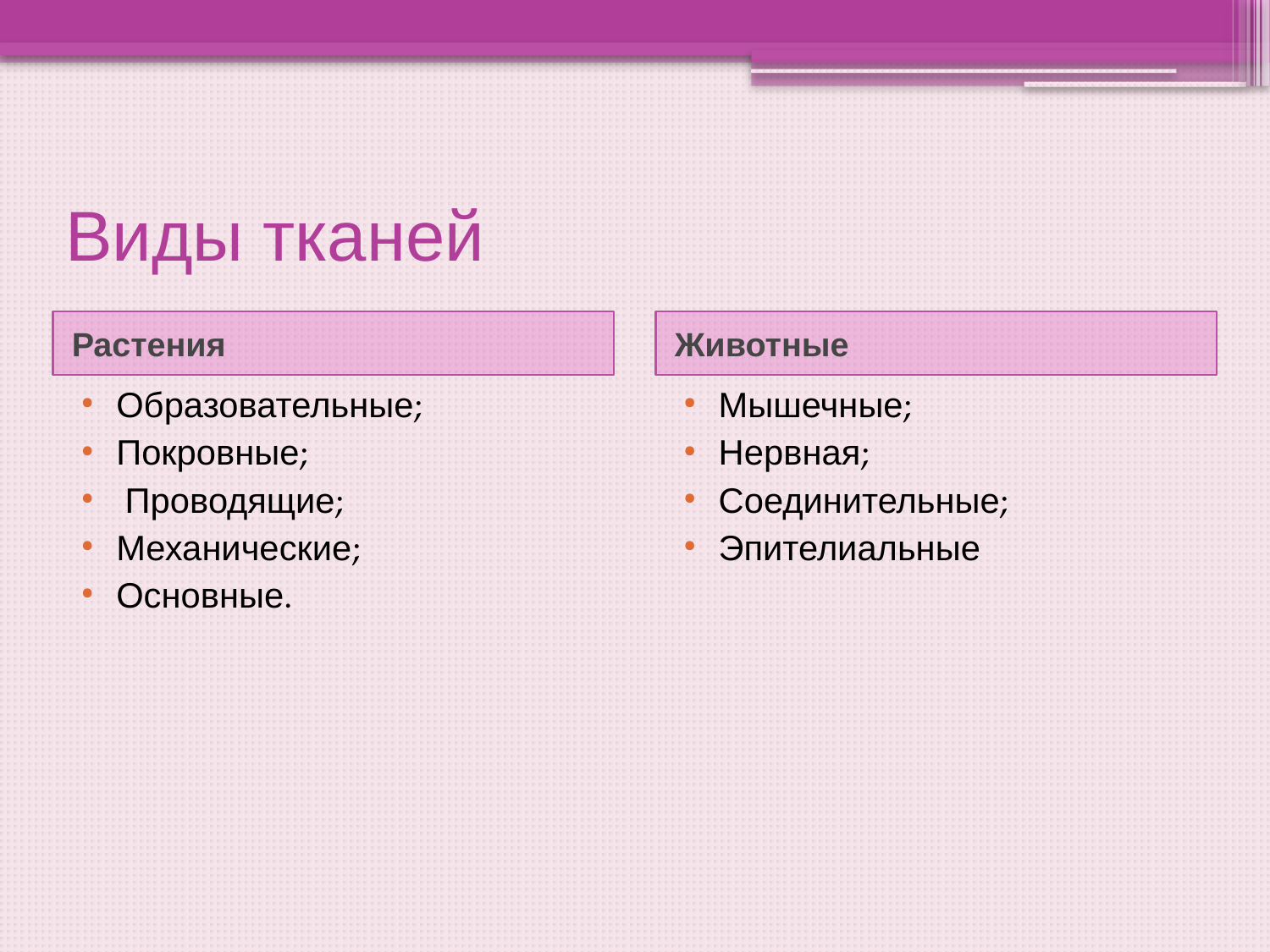

# Виды тканей
Растения
Животные
Образовательные;
Покровные;
 Проводящие;
Механические;
Основные.
Мышечные;
Нервная;
Соединительные;
Эпителиальные